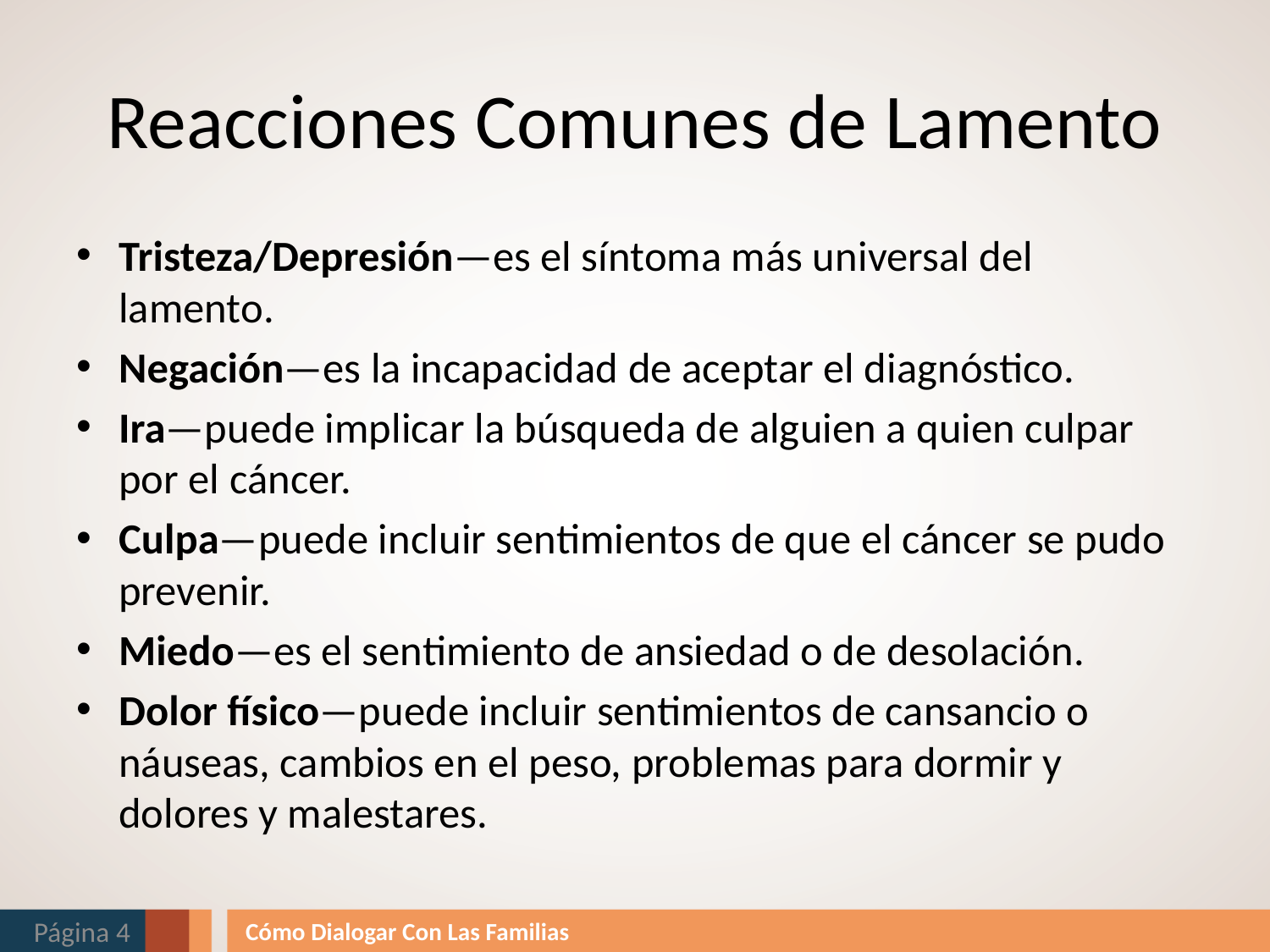

# Reacciones Comunes de Lamento
Tristeza/Depresión—es el síntoma más universal del lamento.
Negación—es la incapacidad de aceptar el diagnóstico.
Ira—puede implicar la búsqueda de alguien a quien culpar por el cáncer.
Culpa—puede incluir sentimientos de que el cáncer se pudo prevenir.
Miedo—es el sentimiento de ansiedad o de desolación.
Dolor físico—puede incluir sentimientos de cansancio o náuseas, cambios en el peso, problemas para dormir y dolores y malestares.

Página 4
Cómo Dialogar Con Las Familias